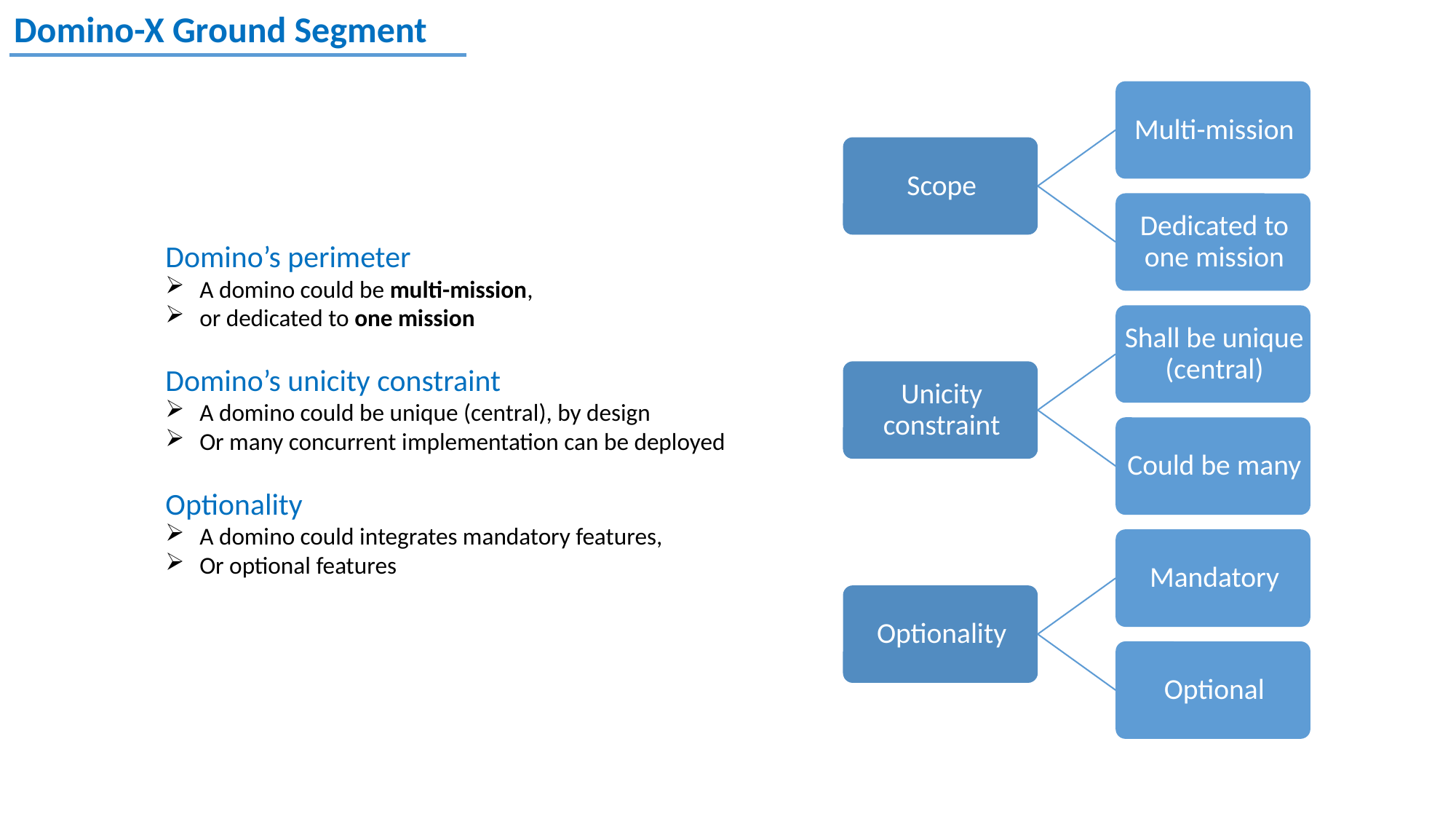

Domino-X Ground Segment
Scope

Multi-mission

Dedicated to one mission
Unicity constraint

Shall be unique (central)

Could be many
Optionality

Mandatory

Optional
Domino’s perimeter
A domino could be multi-mission,
or dedicated to one mission

Domino’s unicity constraint
A domino could be unique (central), by design
Or many concurrent implementation can be deployed

Optionality
A domino could integrates mandatory features,
Or optional features